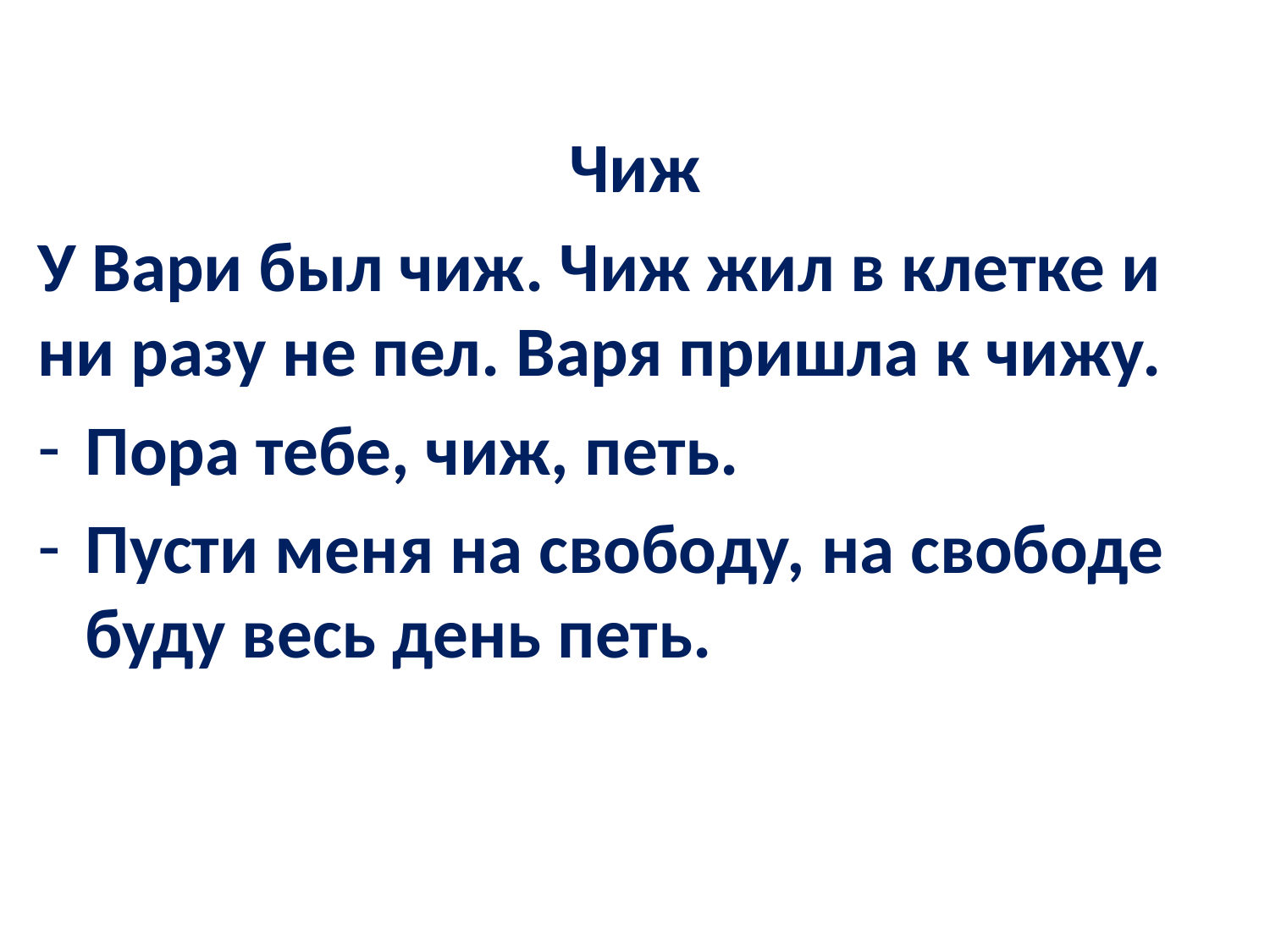

#
Чиж
У Вари был чиж. Чиж жил в клетке и ни разу не пел. Варя пришла к чижу.
Пора тебе, чиж, петь.
Пусти меня на свободу, на свободе буду весь день петь.